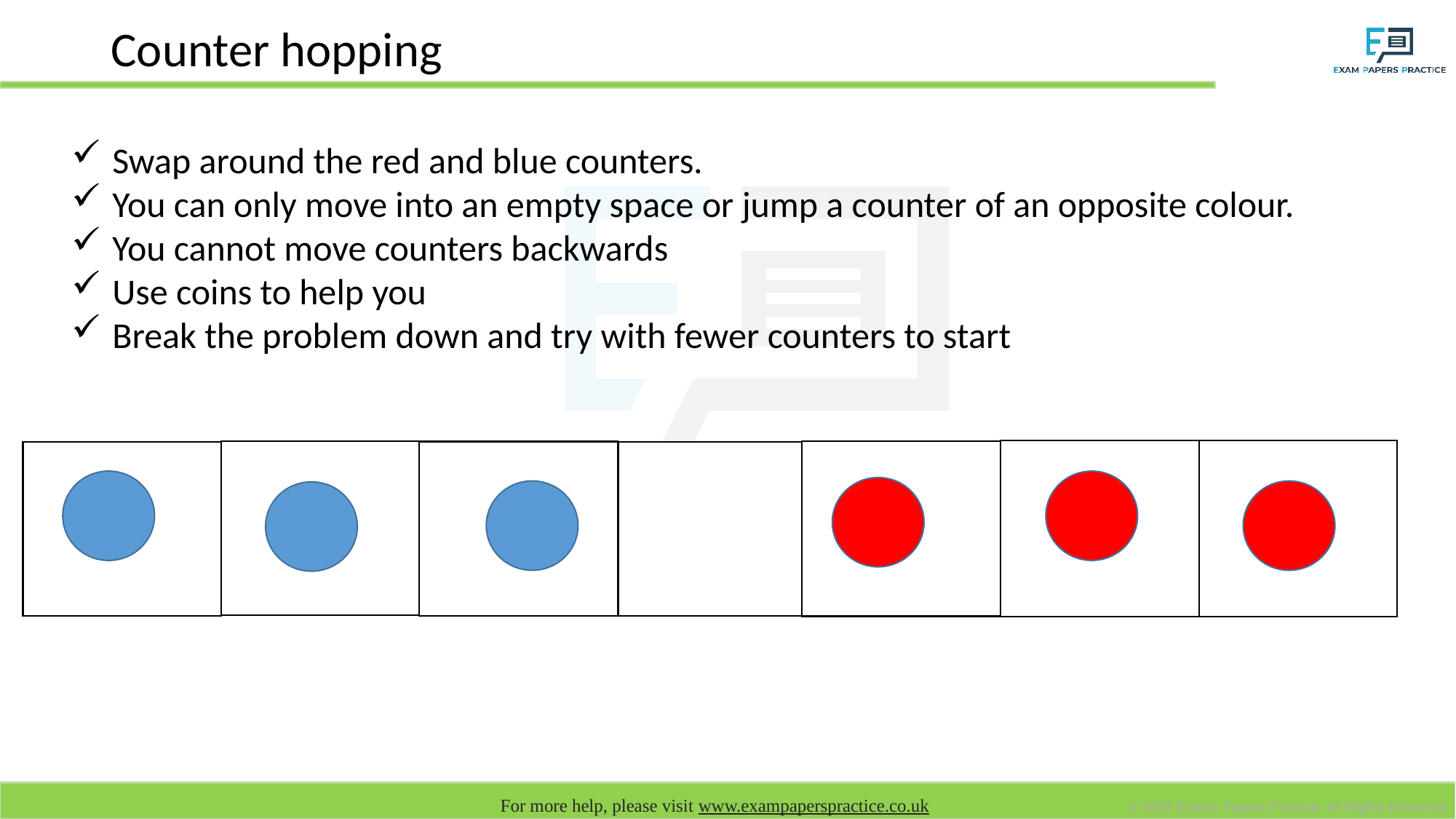

# Counter hopping
Swap around the red and blue counters.
You can only move into an empty space or jump a counter of an opposite colour.
You cannot move counters backwards
Use coins to help you
Break the problem down and try with fewer counters to start